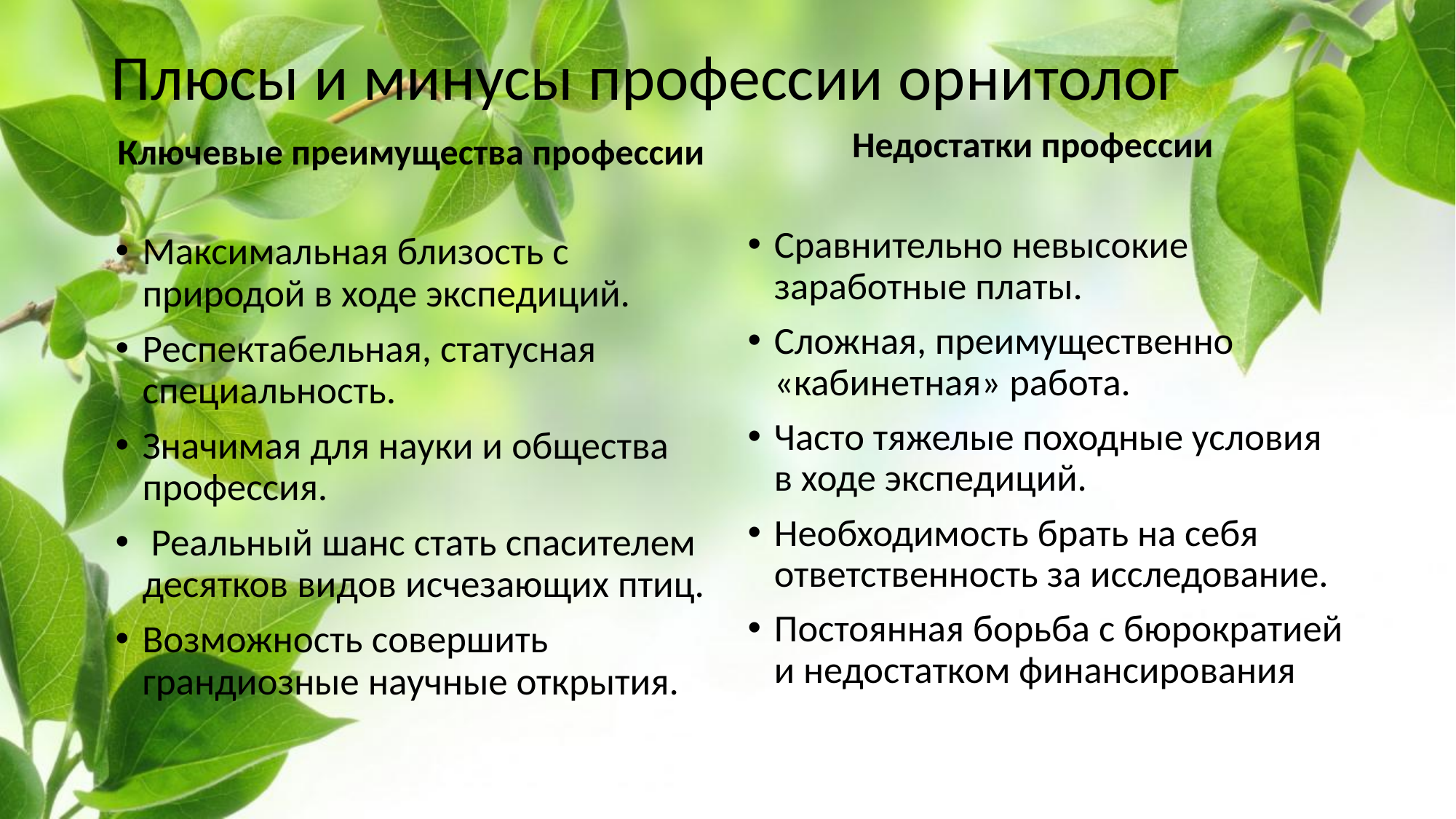

# Плюсы и минусы профессии орнитолог
Недостатки профессии
Ключевые преимущества профессии
Сравнительно невысокие заработные платы.
Сложная, преимущественно «кабинетная» работа.
Часто тяжелые походные условия в ходе экспедиций.
Необходимость брать на себя ответственность за исследование.
Постоянная борьба с бюрократией и недостатком финансирования
Максимальная близость с природой в ходе экспедиций.
Респектабельная, статусная специальность.
Значимая для науки и общества профессия.
 Реальный шанс стать спасителем десятков видов исчезающих птиц.
Возможность совершить грандиозные научные открытия.